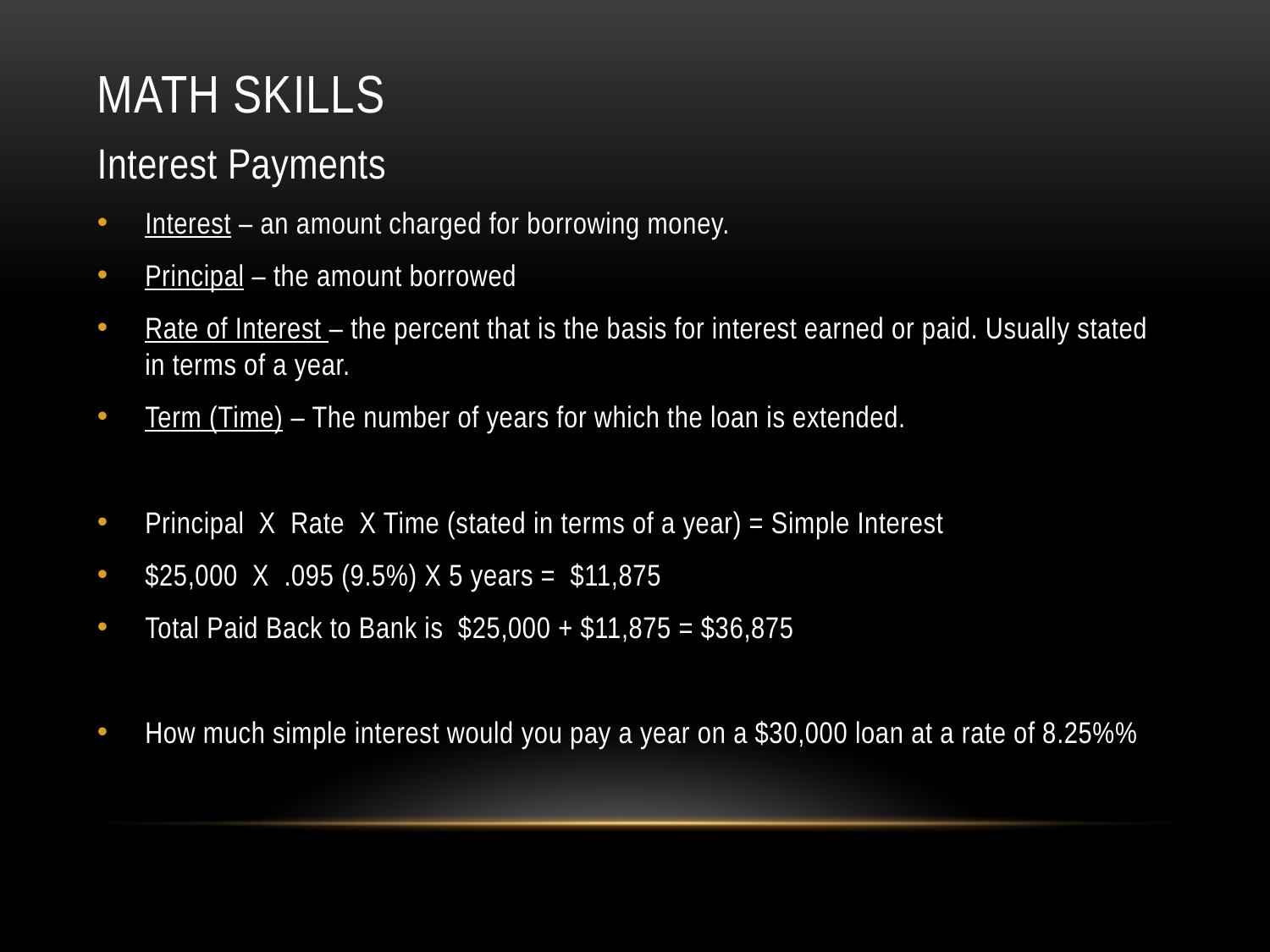

# Math skills
Interest Payments
Interest – an amount charged for borrowing money.
Principal – the amount borrowed
Rate of Interest – the percent that is the basis for interest earned or paid. Usually stated in terms of a year.
Term (Time) – The number of years for which the loan is extended.

Principal  X  Rate  X Time (stated in terms of a year) = Simple Interest
$25,000  X  .095 (9.5%) X 5 years =  $11,875
Total Paid Back to Bank is  $25,000 + $11,875 = $36,875

How much simple interest would you pay a year on a $30,000 loan at a rate of 8.25%%